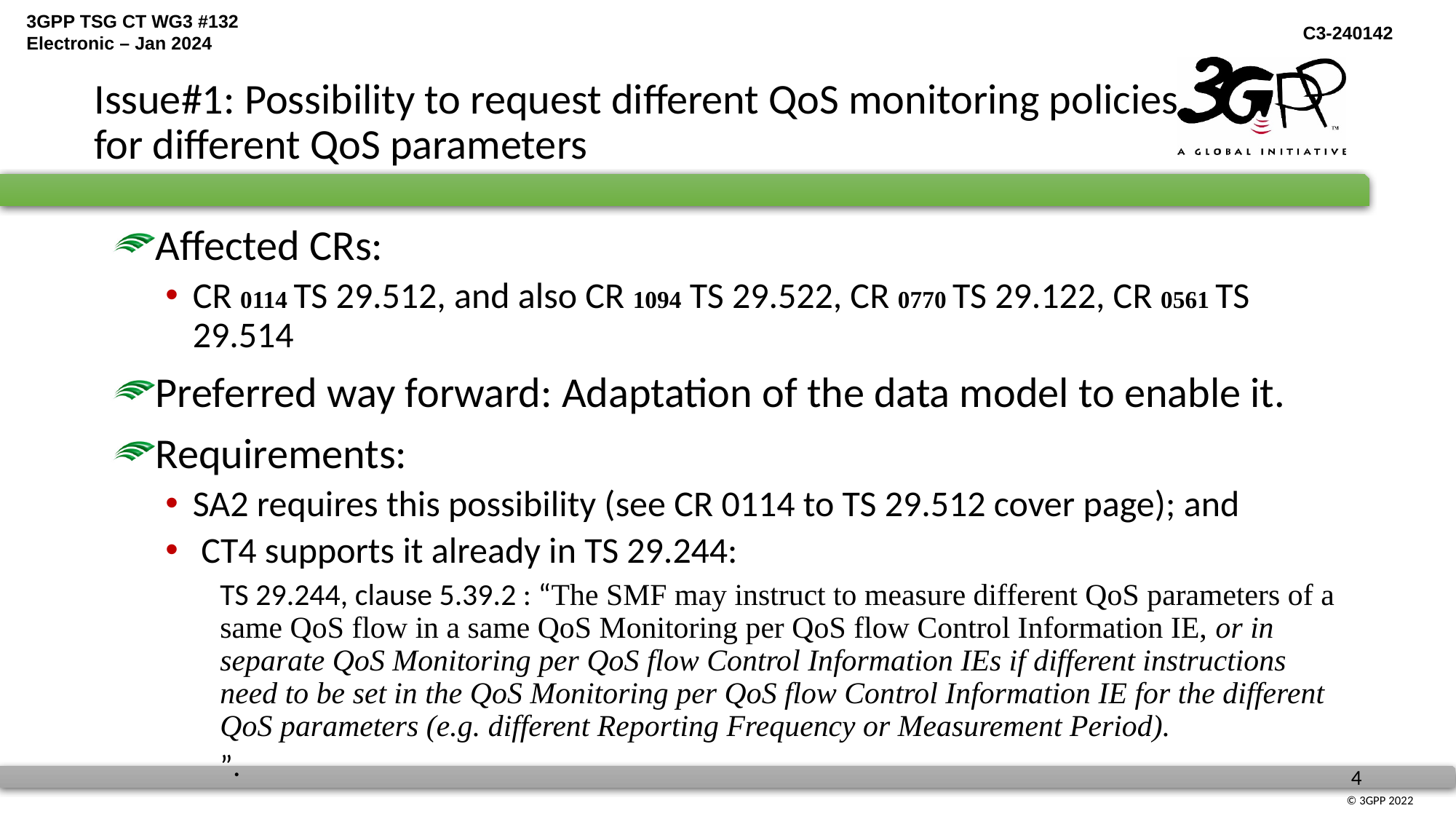

# Issue#1: Possibility to request different QoS monitoring policies for different QoS parameters
Affected CRs:
CR 0114 TS 29.512, and also CR 1094 TS 29.522, CR 0770 TS 29.122, CR 0561 TS 29.514
Preferred way forward: Adaptation of the data model to enable it.
Requirements:
SA2 requires this possibility (see CR 0114 to TS 29.512 cover page); and
 CT4 supports it already in TS 29.244:
TS 29.244, clause 5.39.2 : “The SMF may instruct to measure different QoS parameters of a same QoS flow in a same QoS Monitoring per QoS flow Control Information IE, or in separate QoS Monitoring per QoS flow Control Information IEs if different instructions need to be set in the QoS Monitoring per QoS flow Control Information IE for the different QoS parameters (e.g. different Reporting Frequency or Measurement Period).
”.